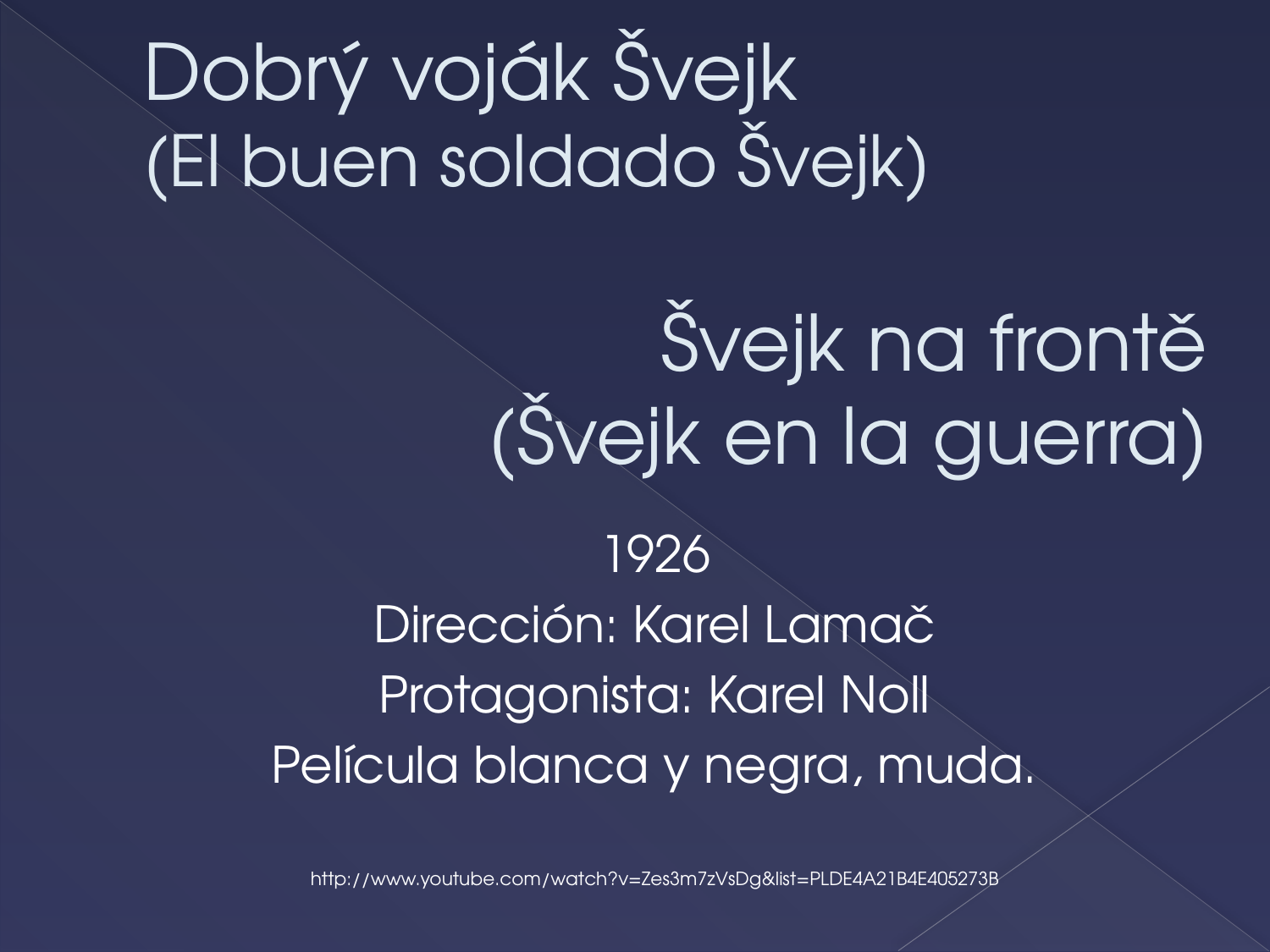

# Dobrý voják Švejk (El buen soldado Švejk) Švejk na frontě (Švejk en la guerra)
1926
Dirección: Karel Lamač
Protagonista: Karel Noll
Película blanca y negra, muda.

http://www.youtube.com/watch?v=Zes3m7zVsDg&list=PLDE4A21B4E405273B